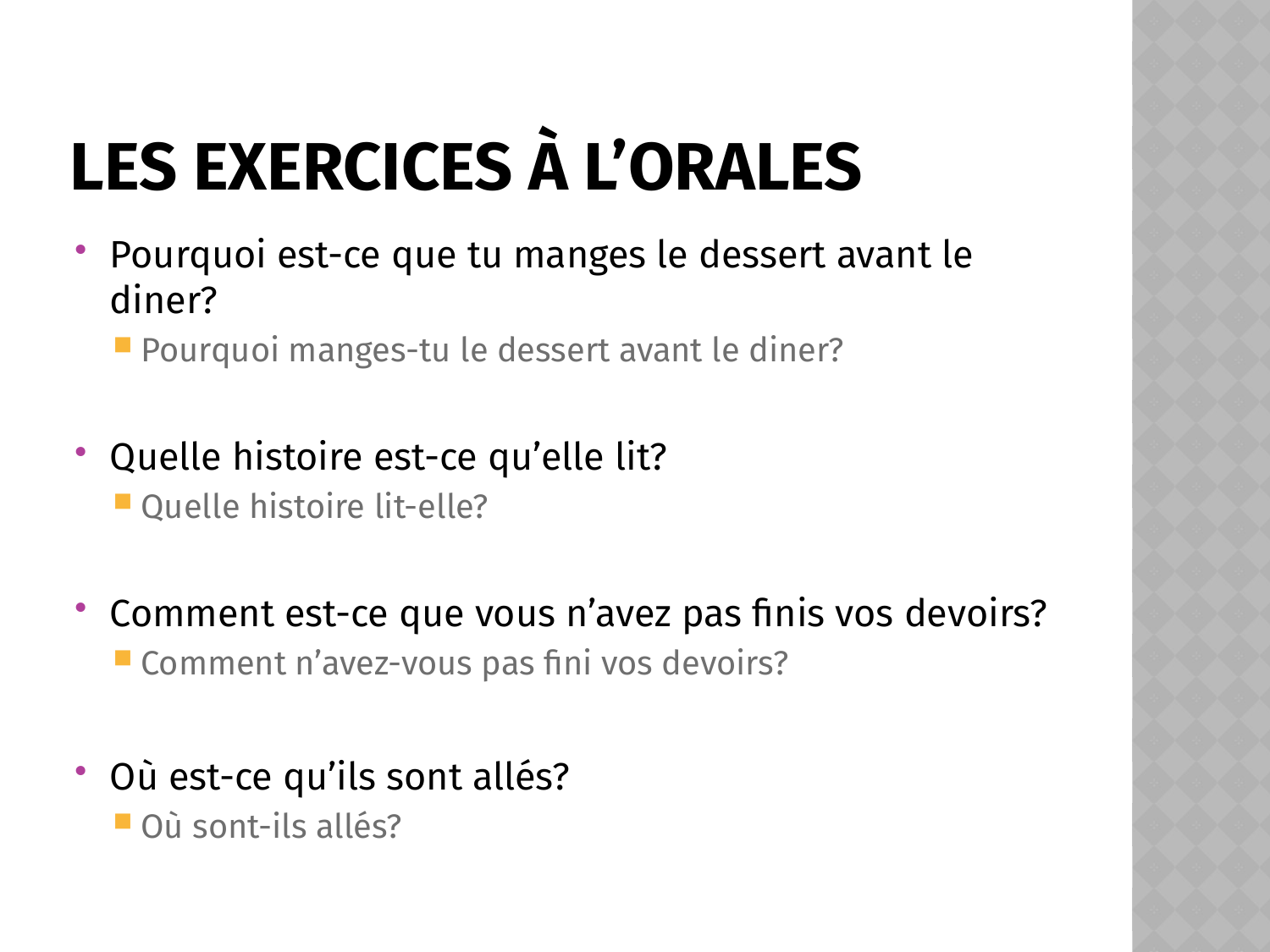

# Les exercices à l’orales
Pourquoi est-ce que tu manges le dessert avant le diner?
Pourquoi manges-tu le dessert avant le diner?

Quelle histoire est-ce qu’elle lit?
Quelle histoire lit-elle?

Comment est-ce que vous n’avez pas finis vos devoirs?
Comment n’avez-vous pas fini vos devoirs?

Où est-ce qu’ils sont allés?
Où sont-ils allés?